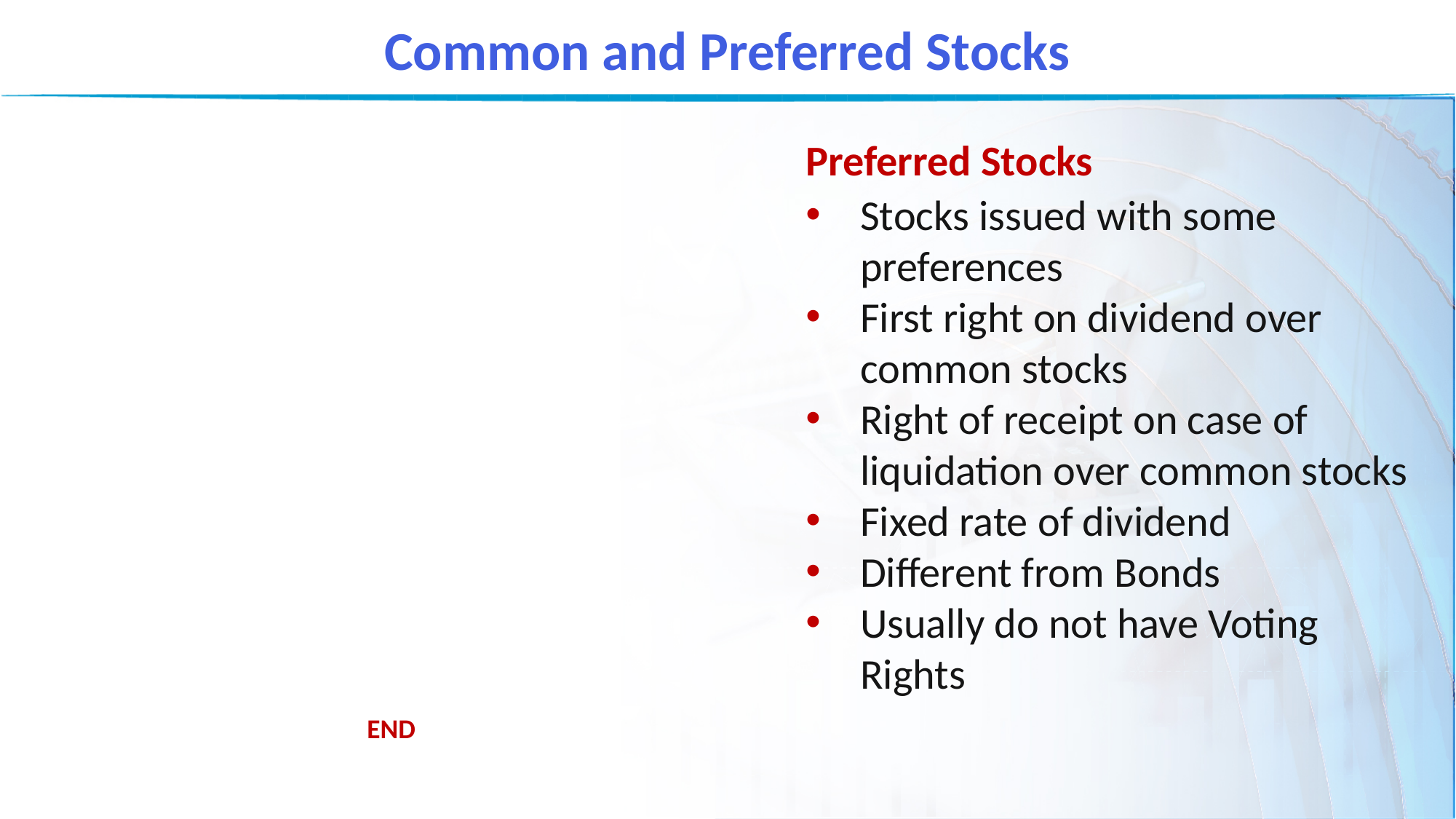

Common and Preferred Stocks
Preferred Stocks

Stocks issued with some preferences
First right on dividend over common stocks
Right of receipt on case of liquidation over common stocks
Fixed rate of dividend
Different from Bonds
Usually do not have Voting Rights
END